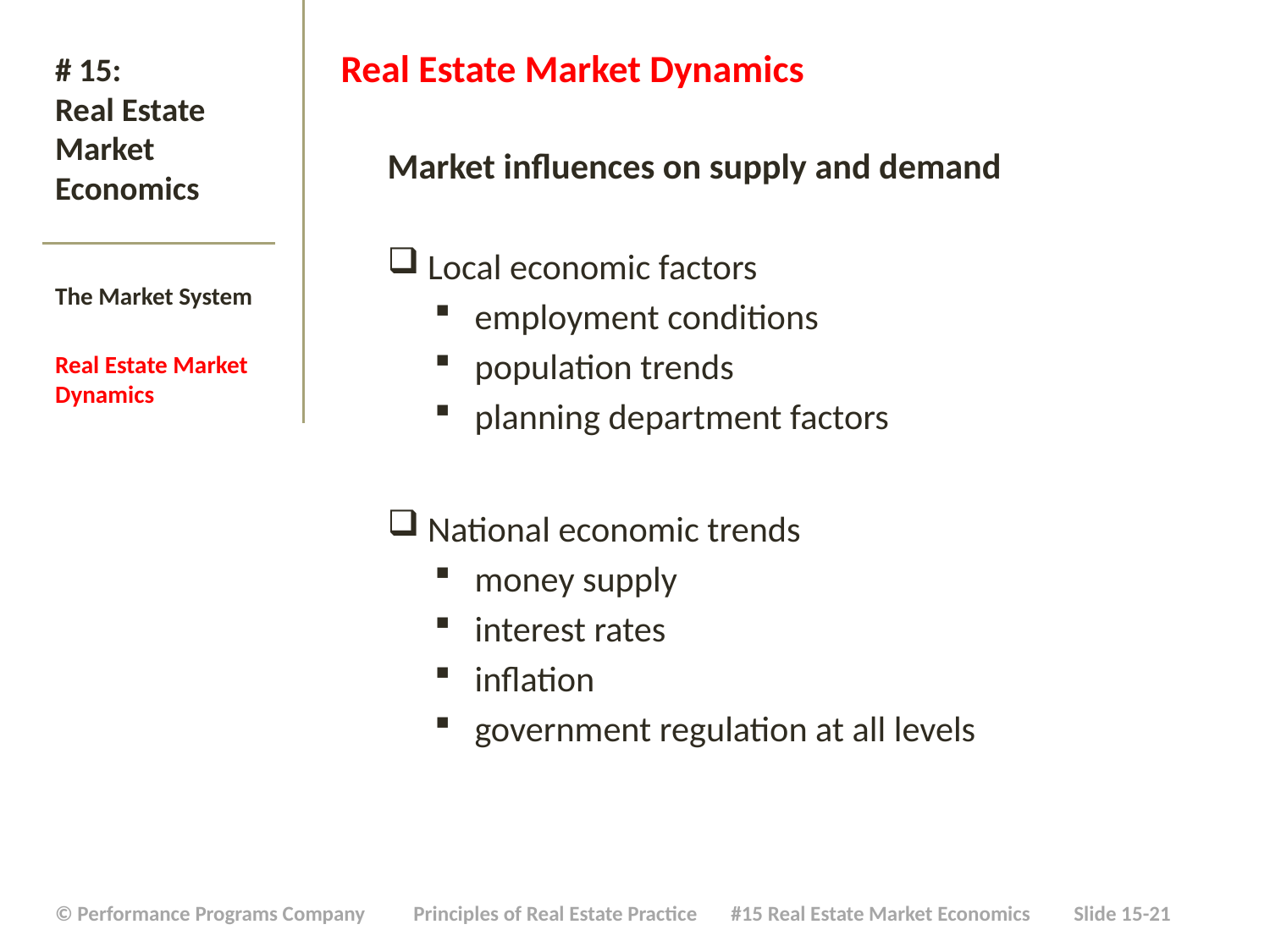

Real Estate Market Dynamics

Market influences on supply and demand

Local economic factors
employment conditions
population trends
planning department factors

National economic trends
money supply
interest rates
inflation
government regulation at all levels

# # 15: Real Estate Market Economics

The Market System

Real Estate Market Dynamics

| © Performance Programs Company Principles of Real Estate Practice #15 Real Estate Market Economics Slide 15-21 |
| --- |